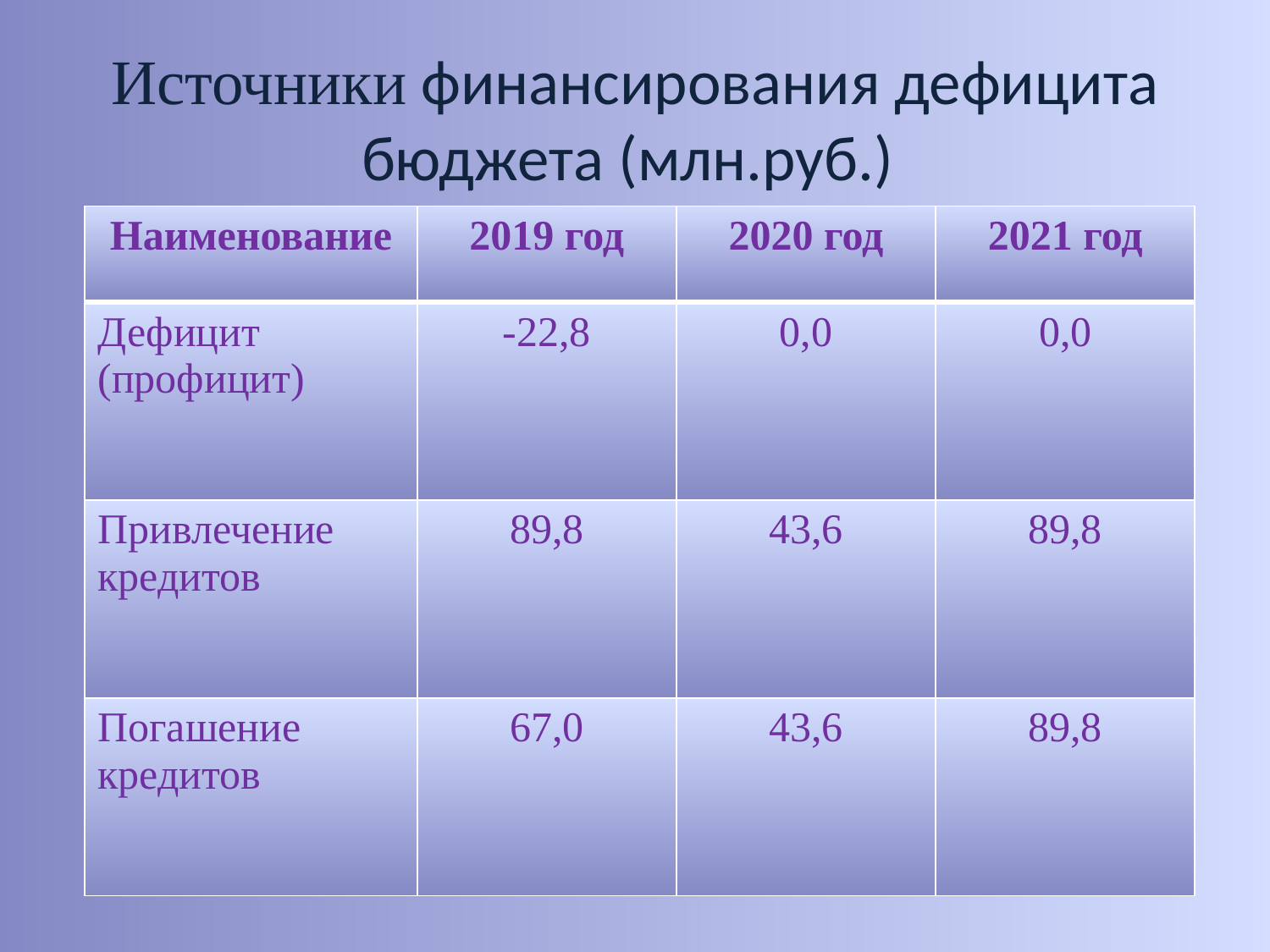

# Источники финансирования дефицита бюджета (млн.руб.)
| Наименование | 2019 год | 2020 год | 2021 год |
| --- | --- | --- | --- |
| Дефицит (профицит) | -22,8 | 0,0 | 0,0 |
| Привлечение кредитов | 89,8 | 43,6 | 89,8 |
| Погашение кредитов | 67,0 | 43,6 | 89,8 |